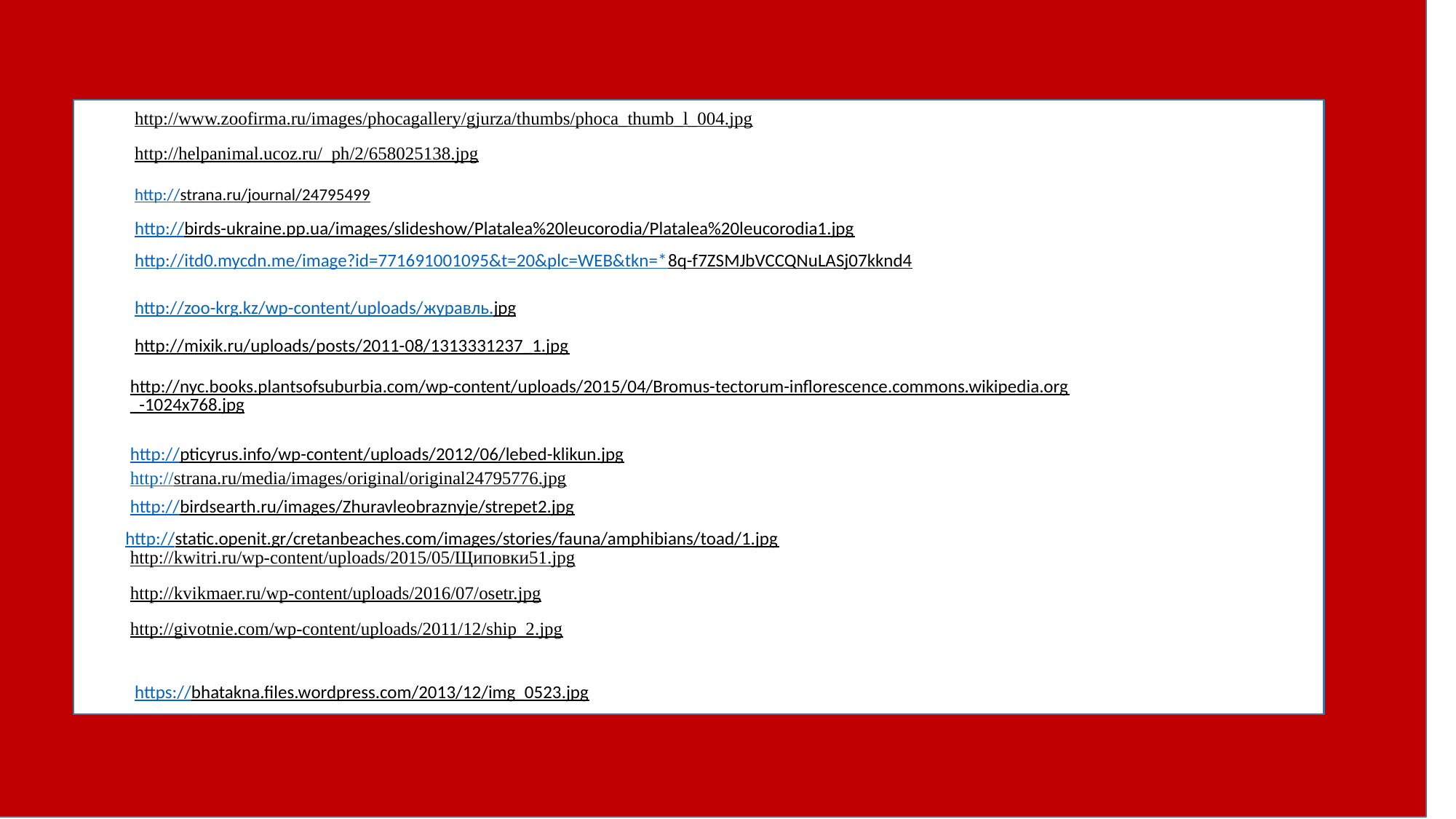

http://www.zoofirma.ru/images/phocagallery/gjurza/thumbs/phoca_thumb_l_004.jpg
http://helpanimal.ucoz.ru/_ph/2/658025138.jpg
http://strana.ru/journal/24795499
http://birds-ukraine.pp.ua/images/slideshow/Platalea%20leucorodia/Platalea%20leucorodia1.jpg
http://itd0.mycdn.me/image?id=771691001095&t=20&plc=WEB&tkn=*8q-f7ZSMJbVCCQNuLASj07kknd4
http://zoo-krg.kz/wp-content/uploads/журавль.jpg
http://mixik.ru/uploads/posts/2011-08/1313331237_1.jpg
http://nyc.books.plantsofsuburbia.com/wp-content/uploads/2015/04/Bromus-tectorum-inflorescence.commons.wikipedia.org_-1024x768.jpg
http://pticyrus.info/wp-content/uploads/2012/06/lebed-klikun.jpg
http://strana.ru/media/images/original/original24795776.jpg
http://birdsearth.ru/images/Zhuravleobraznyje/strepet2.jpg
http://static.openit.gr/cretanbeaches.com/images/stories/fauna/amphibians/toad/1.jpg
http://kwitri.ru/wp-content/uploads/2015/05/Щиповки51.jpg
http://kvikmaer.ru/wp-content/uploads/2016/07/osetr.jpg
http://givotnie.com/wp-content/uploads/2011/12/ship_2.jpg
https://bhatakna.files.wordpress.com/2013/12/img_0523.jpg